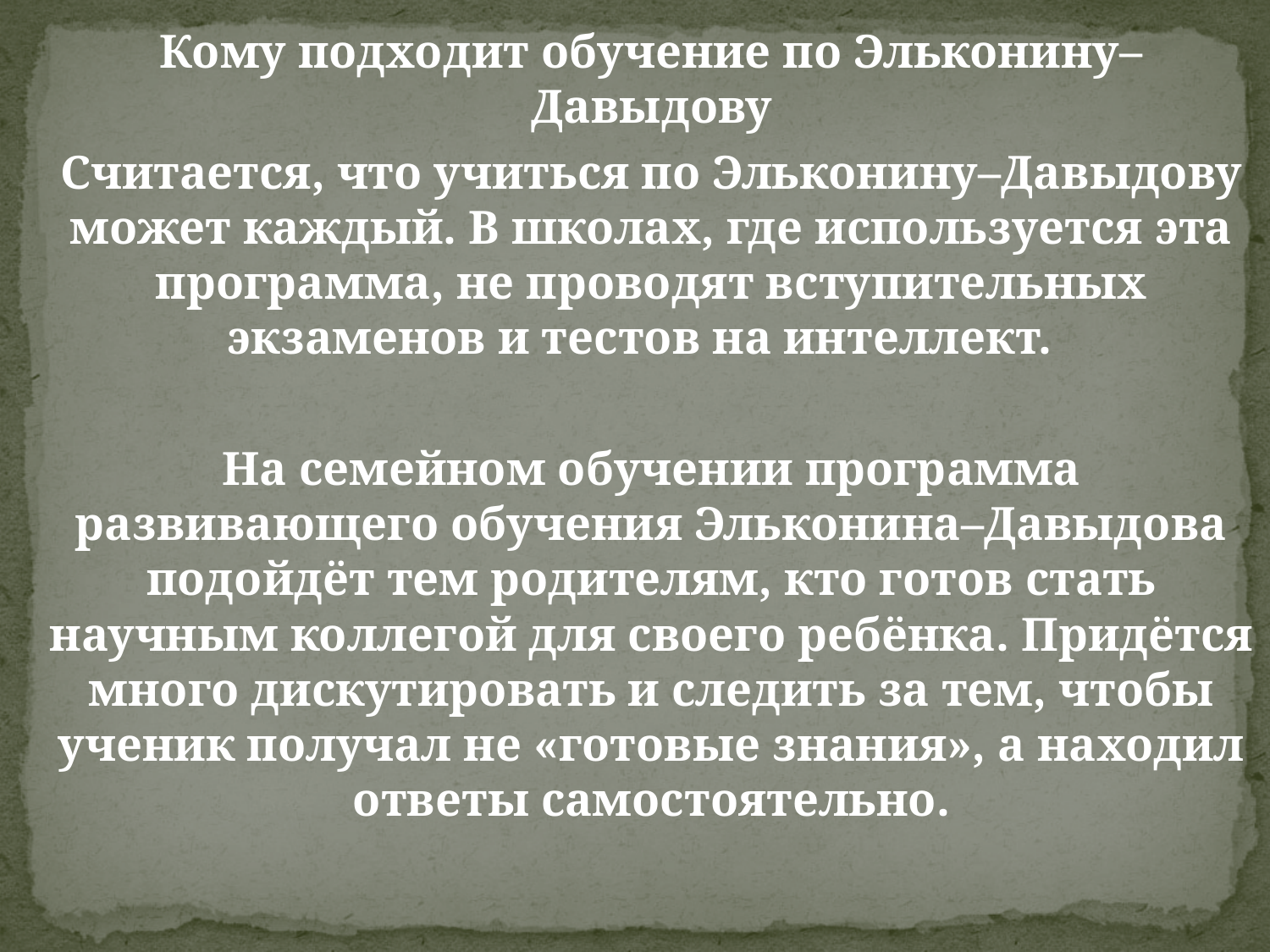

Кому подходит обучение по Эльконину–Давыдову
Считается, что учиться по Эльконину–Давыдову может каждый. В школах, где используется эта программа, не проводят вступительных экзаменов и тестов на интеллект.

На семейном обучении программа развивающего обучения Эльконина–Давыдова подойдёт тем родителям, кто готов стать научным коллегой для своего ребёнка. Придётся много дискутировать и следить за тем, чтобы ученик получал не «готовые знания», а находил ответы самостоятельно.